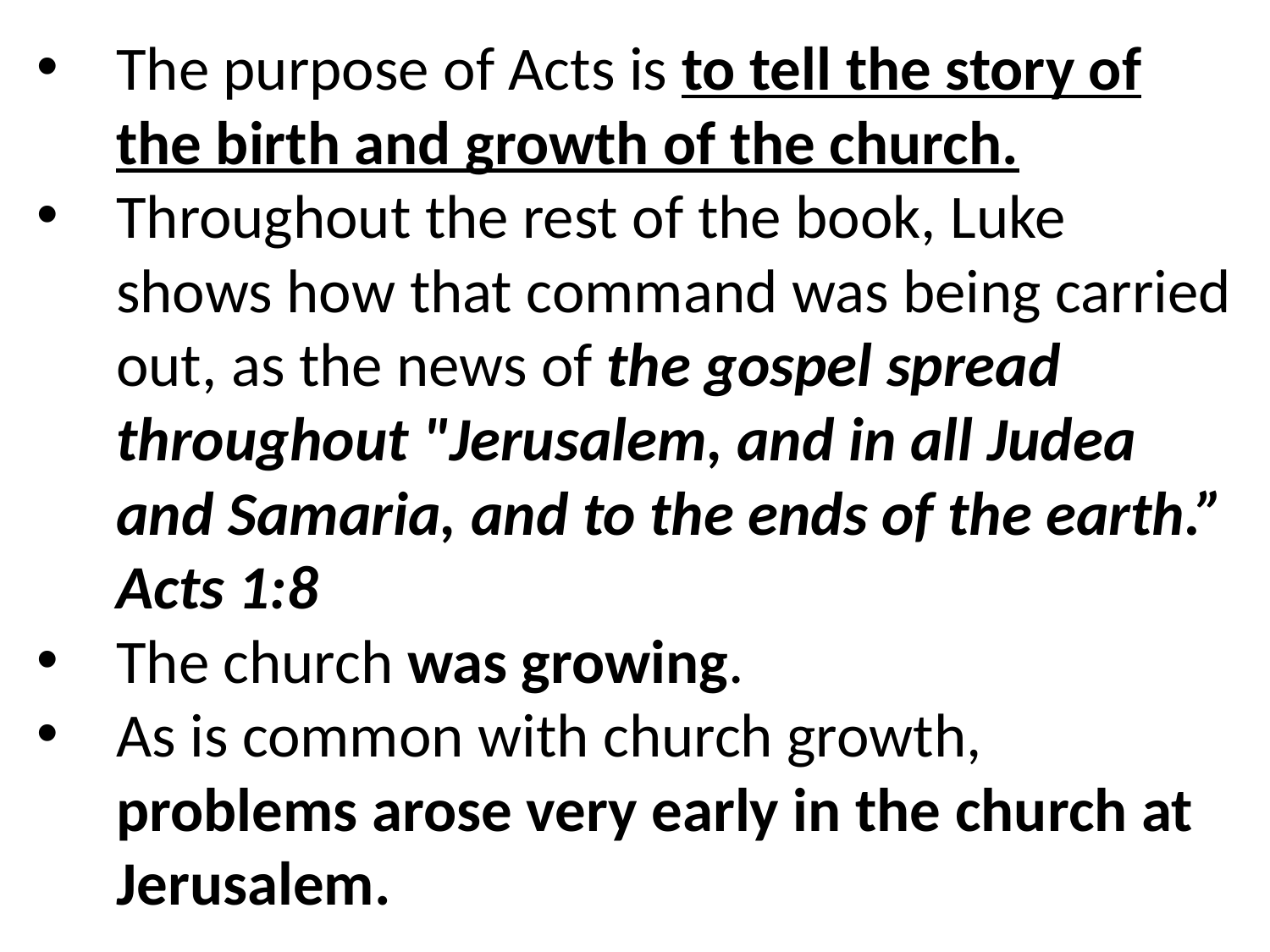

The purpose of Acts is to tell the story of the birth and growth of the church.
Throughout the rest of the book, Luke shows how that command was being carried out, as the news of the gospel spread throughout "Jerusalem, and in all Judea and Samaria, and to the ends of the earth.” Acts 1:8
The church was growing.
As is common with church growth, problems arose very early in the church at Jerusalem.